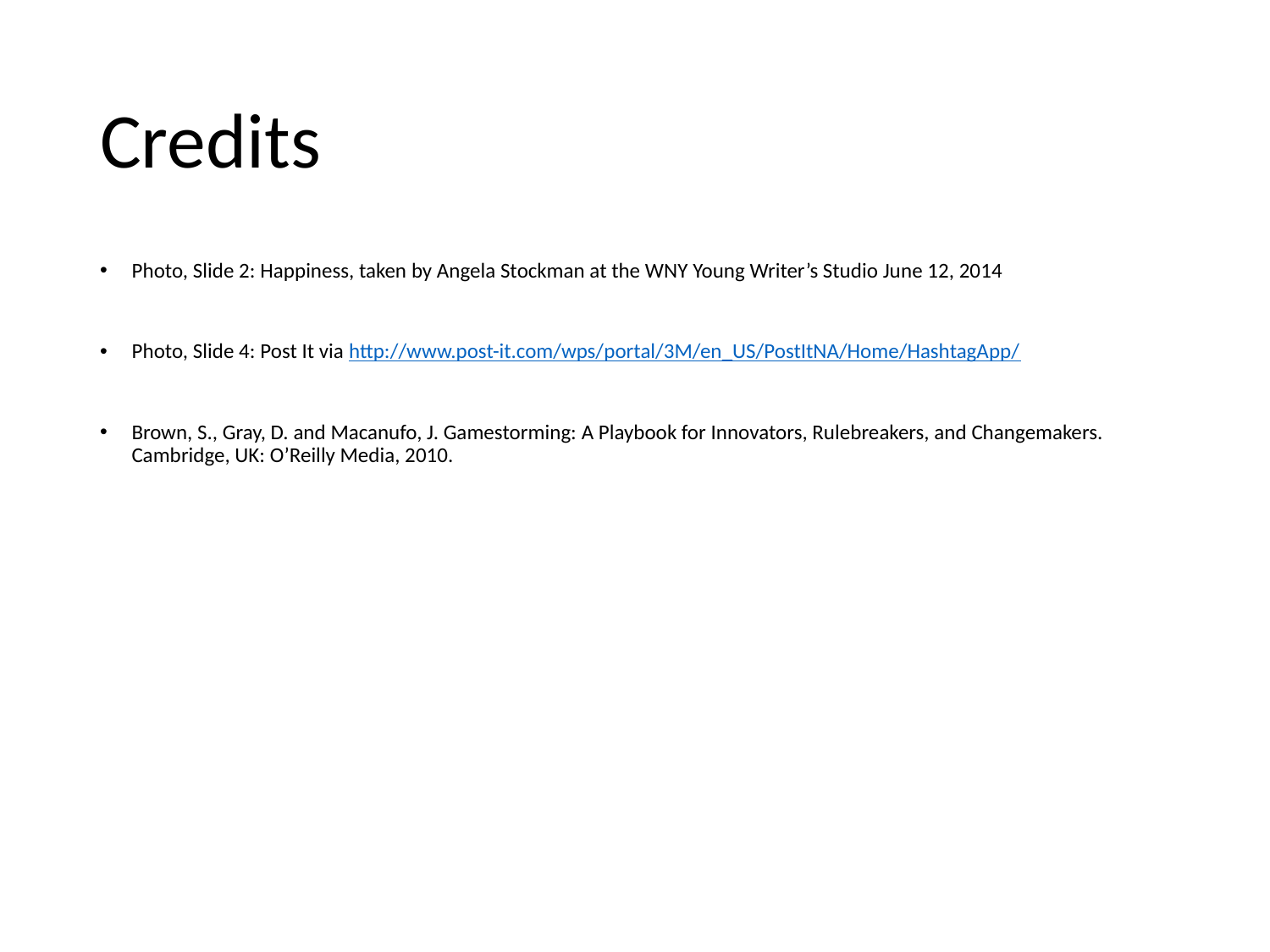

# Credits
Photo, Slide 2: Happiness, taken by Angela Stockman at the WNY Young Writer’s Studio June 12, 2014

Photo, Slide 4: Post It via http://www.post-it.com/wps/portal/3M/en_US/PostItNA/Home/HashtagApp/

Brown, S., Gray, D. and Macanufo, J. Gamestorming: A Playbook for Innovators, Rulebreakers, and Changemakers. Cambridge, UK: O’Reilly Media, 2010.